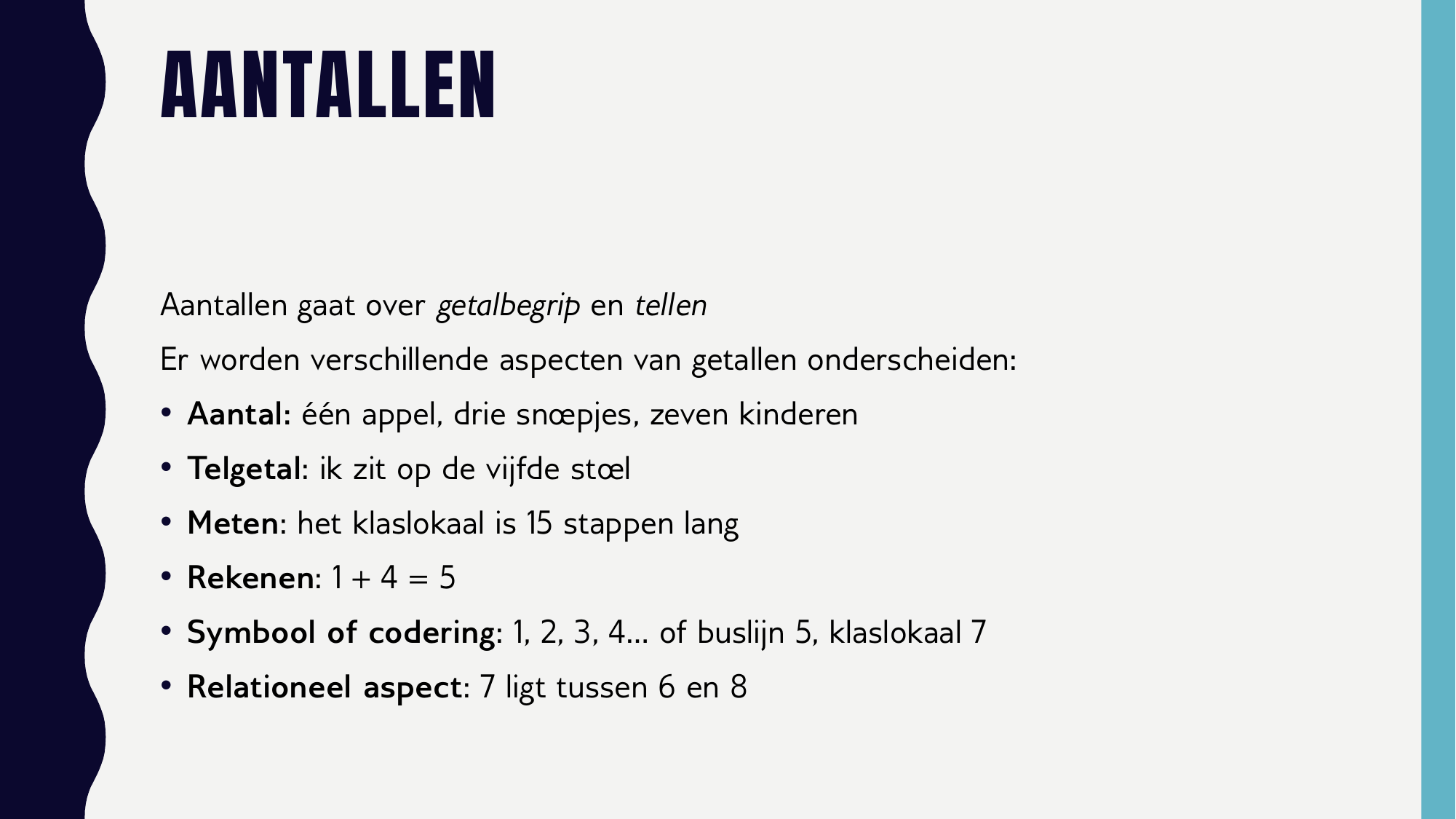

# aantallen
Aantallen gaat over getalbegrip en tellen
Er worden verschillende aspecten van getallen onderscheiden:
Aantal: één appel, drie snoepjes, zeven kinderen
Telgetal: ik zit op de vijfde stoel
Meten: het klaslokaal is 15 stappen lang
Rekenen: 1 + 4 = 5
Symbool of codering: 1, 2, 3, 4… of buslijn 5, klaslokaal 7
Relationeel aspect: 7 ligt tussen 6 en 8